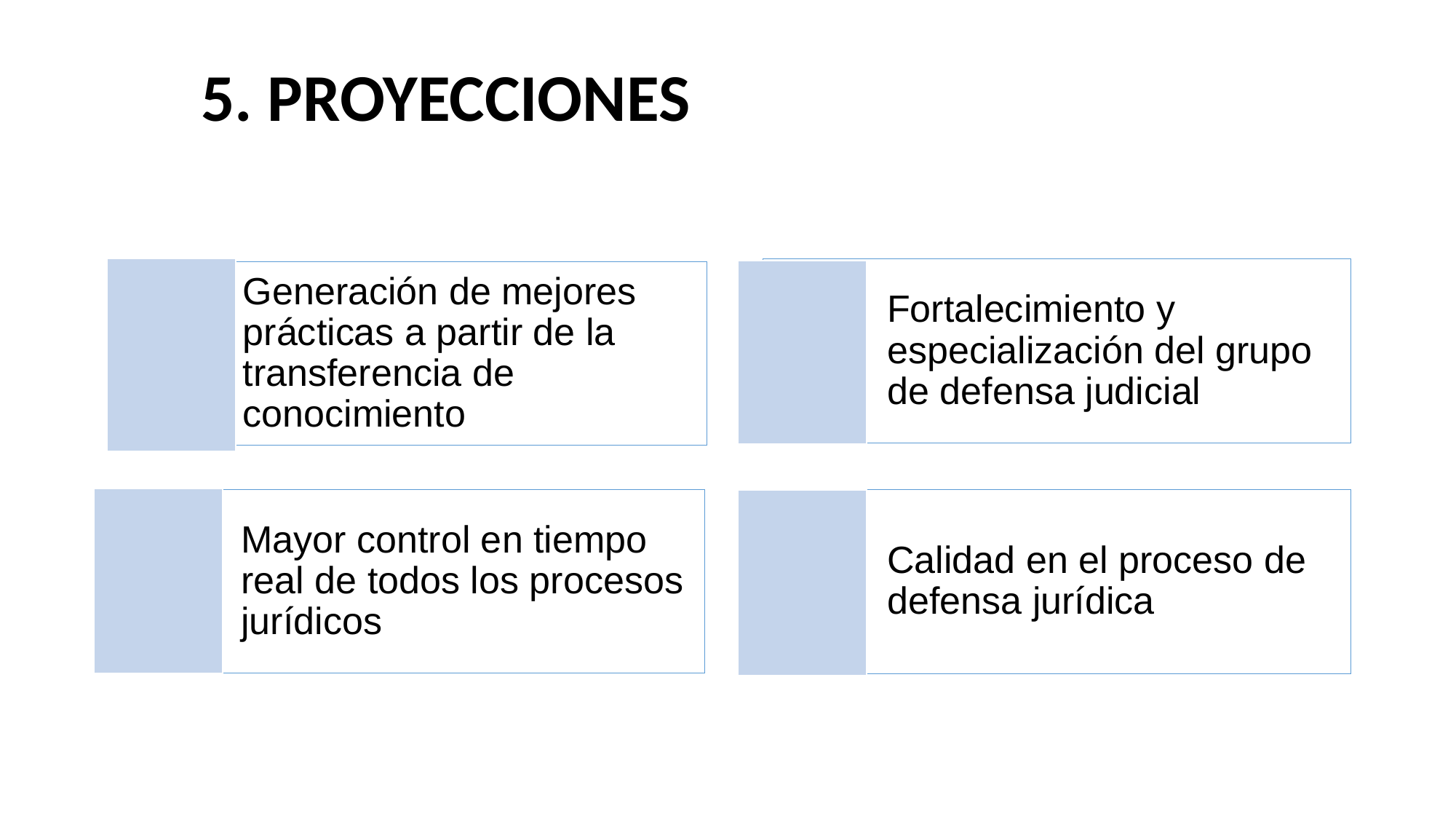

5. PROYECCIONES

Generación de mejores prácticas a partir de la transferencia de conocimiento
Fortalecimiento y especialización del grupo de defensa judicial
Mayor control en tiempo real de todos los procesos jurídicos
Calidad en el proceso de defensa jurídica